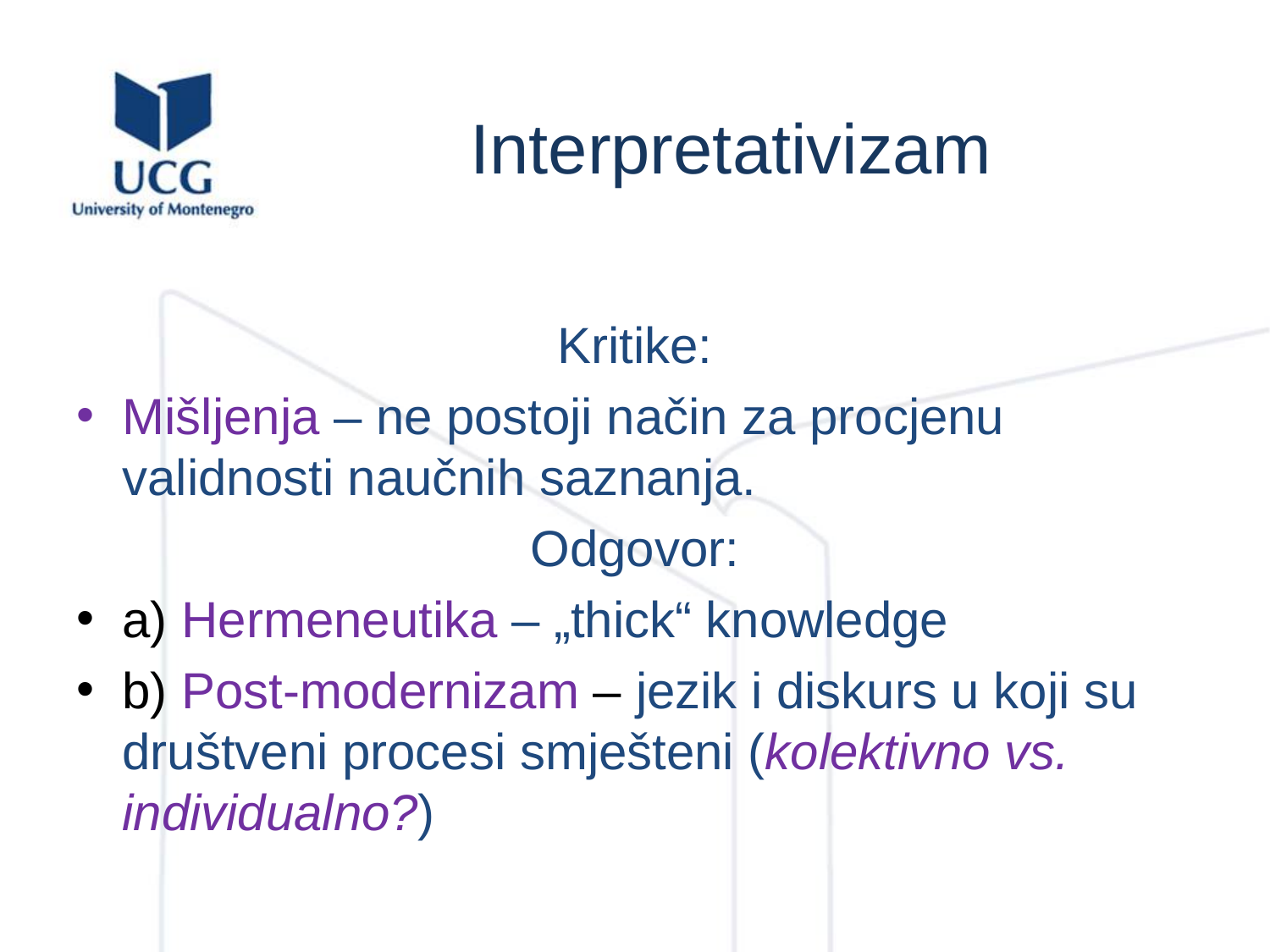

# Interpretativizam
Kritike:
Mišljenja – ne postoji način za procjenu validnosti naučnih saznanja.
Odgovor:
a) Hermeneutika – „thick“ knowledge
b) Post-modernizam – jezik i diskurs u koji su društveni procesi smješteni (kolektivno vs. individualno?)